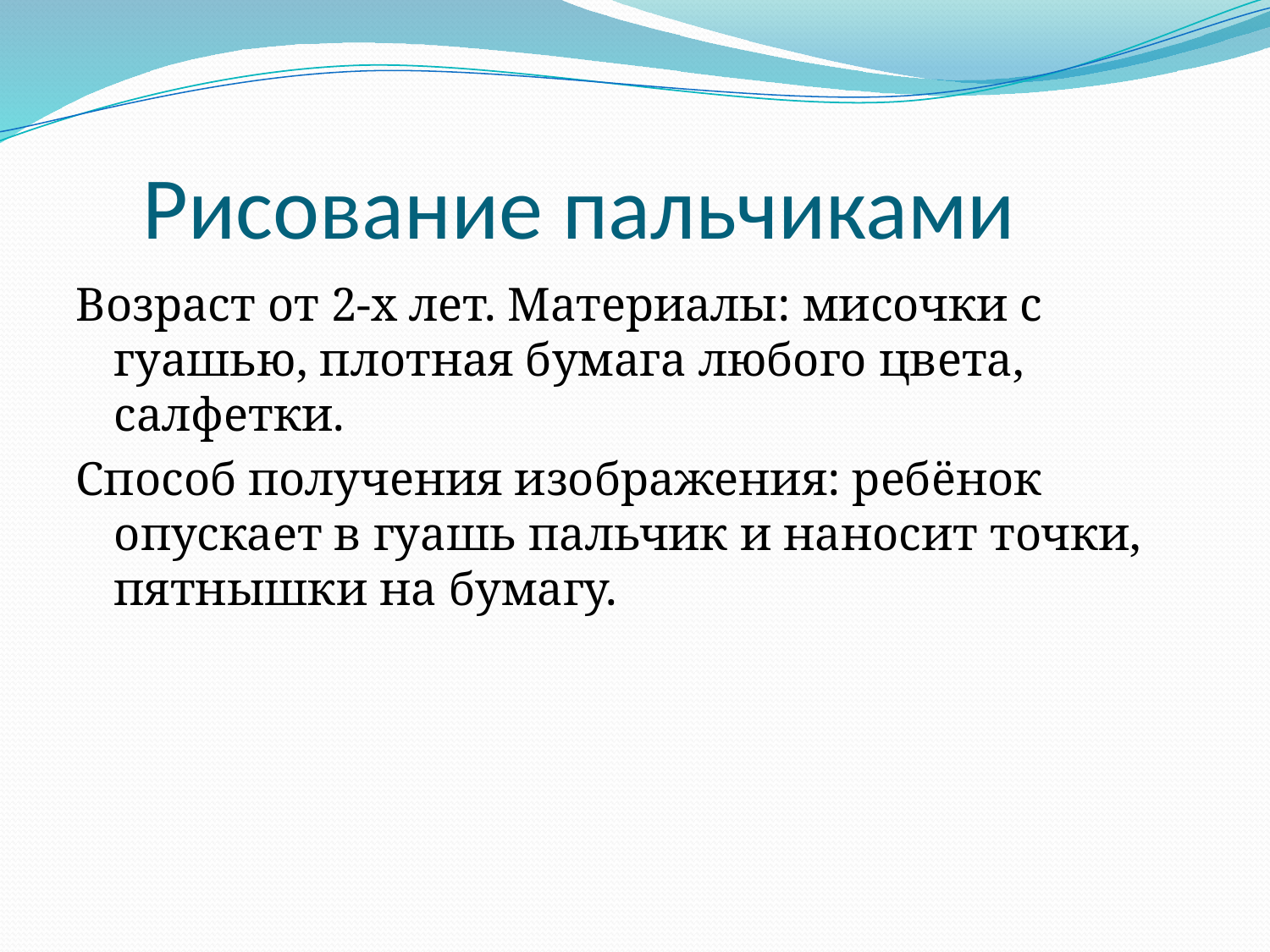

# Рисование пальчиками
Возраст от 2-х лет. Материалы: мисочки с гуашью, плотная бумага любого цвета, салфетки.
Способ получения изображения: ребёнок опускает в гуашь пальчик и наносит точки, пятнышки на бумагу.